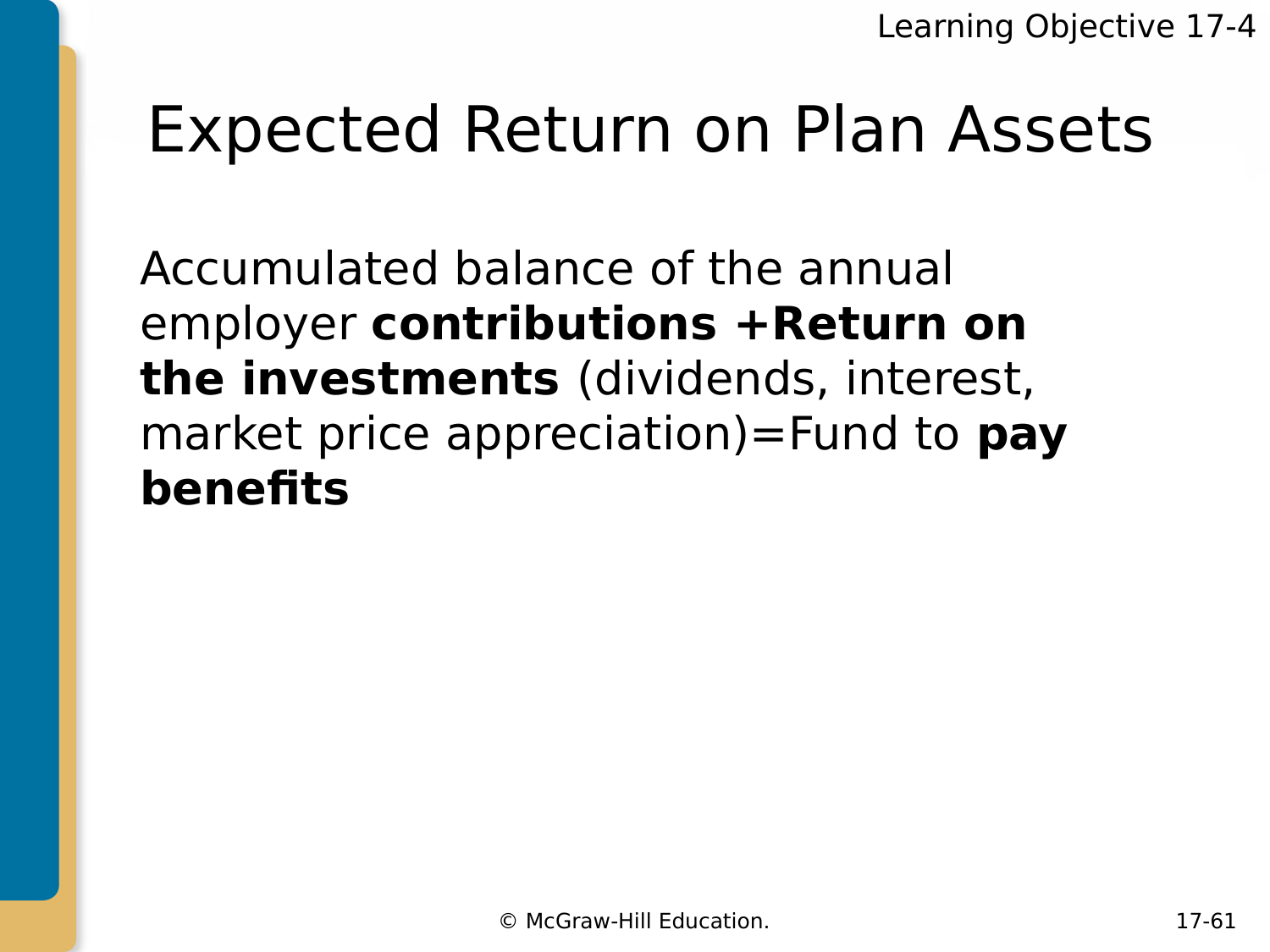

Learning Objective 17-4
# Expected Return on Plan Assets
Accumulated balance of the annual employer contributions +Return on the investments (dividends, interest, market price appreciation)=Fund to pay benefits